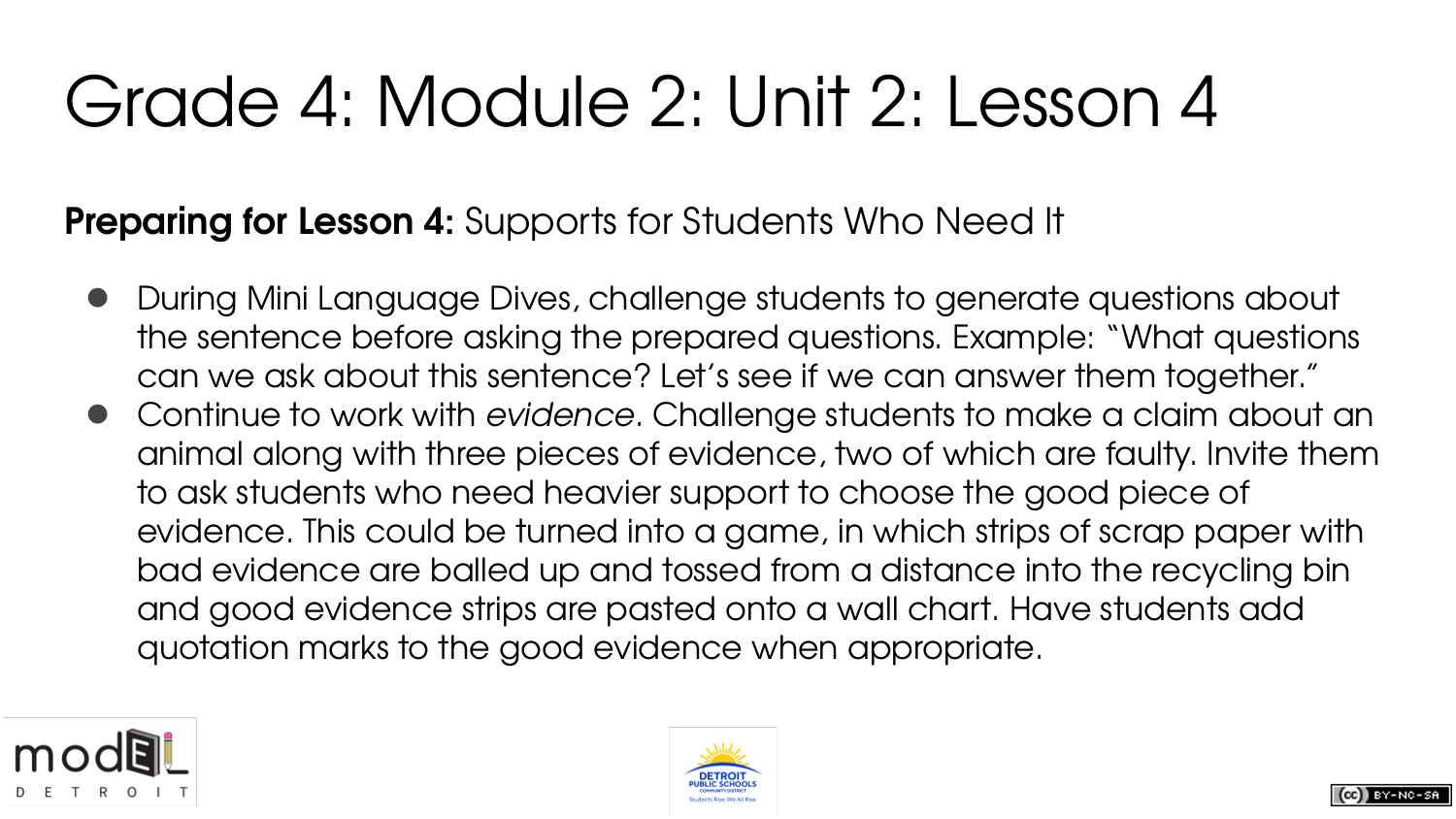

# Grade 4: Module 2: Unit 2: Lesson 4

Preparing for Lesson 4: Supports for Students Who Need It
During Mini Language Dives, challenge students to generate questions about the sentence before asking the prepared questions. Example: “What questions can we ask about this sentence? Let’s see if we can answer them together.”
Continue to work with evidence. Challenge students to make a claim about an animal along with three pieces of evidence, two of which are faulty. Invite them to ask students who need heavier support to choose the good piece of evidence. This could be turned into a game, in which strips of scrap paper with bad evidence are balled up and tossed from a distance into the recycling bin and good evidence strips are pasted onto a wall chart. Have students add quotation marks to the good evidence when appropriate.